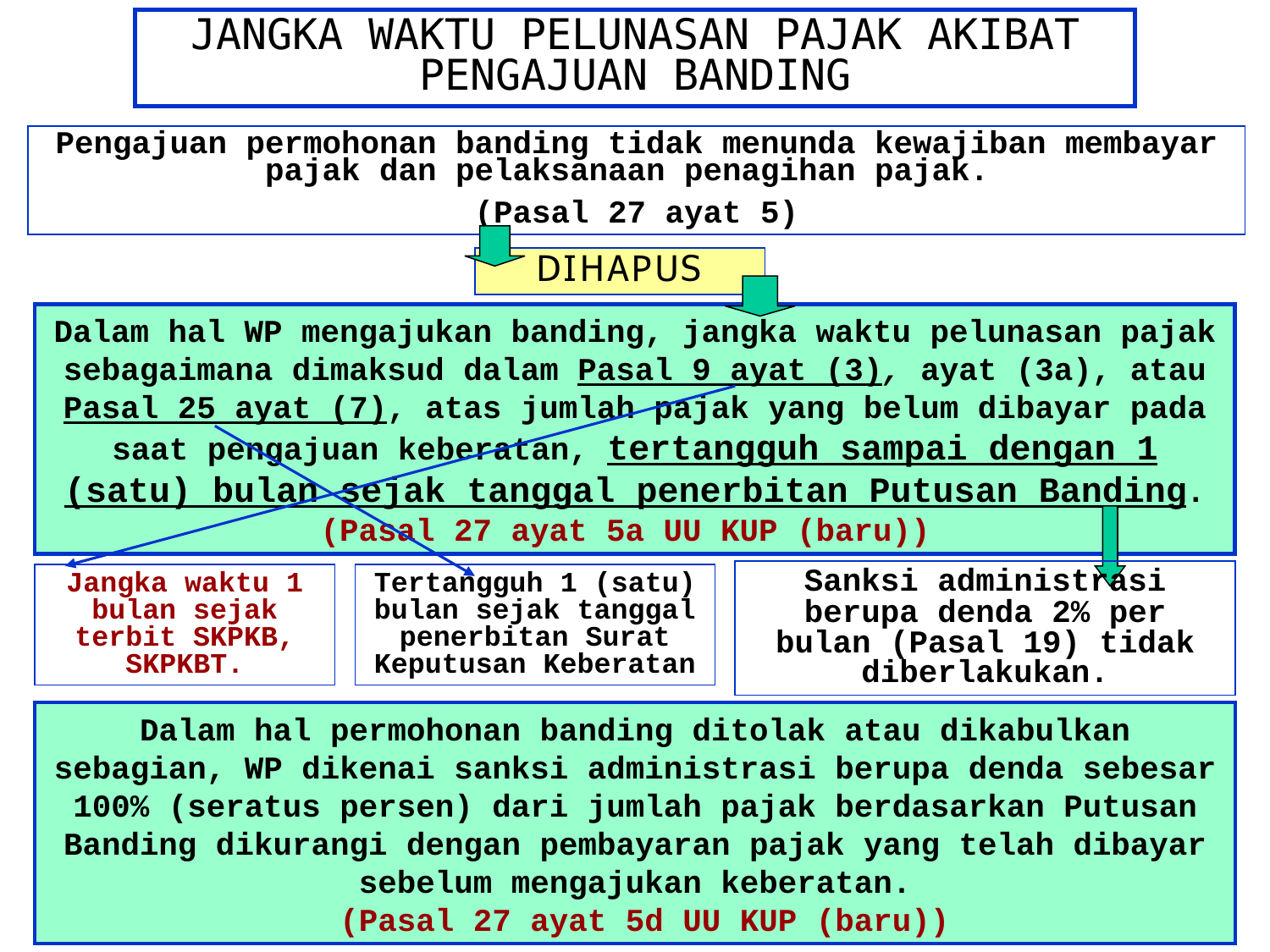

# JANGKA WAKTU PELUNASAN PAJAK AKIBAT PENGAJUAN BANDING
Pengajuan permohonan banding tidak menunda kewajiban membayar pajak dan pelaksanaan penagihan pajak.
(Pasal 27 ayat 5)

DIHAPUS

Dalam hal WP mengajukan banding, jangka waktu pelunasan pajak sebagaimana dimaksud dalam Pasal 9 ayat (3), ayat (3a), atau Pasal 25 ayat (7), atas jumlah pajak yang belum dibayar pada saat pengajuan keberatan, tertangguh sampai dengan 1 (satu) bulan sejak tanggal penerbitan Putusan Banding.
(Pasal 27 ayat 5a UU KUP (baru))

Sanksi administrasi berupa denda 2% per bulan (Pasal 19) tidak diberlakukan.
Jangka waktu 1 bulan sejak terbit SKPKB, SKPKBT.
Tertangguh 1 (satu) bulan sejak tanggal penerbitan Surat Keputusan Keberatan
Dalam hal permohonan banding ditolak atau dikabulkan sebagian, WP dikenai sanksi administrasi berupa denda sebesar 100% (seratus persen) dari jumlah pajak berdasarkan Putusan Banding dikurangi dengan pembayaran pajak yang telah dibayar sebelum mengajukan keberatan.
 (Pasal 27 ayat 5d UU KUP (baru))